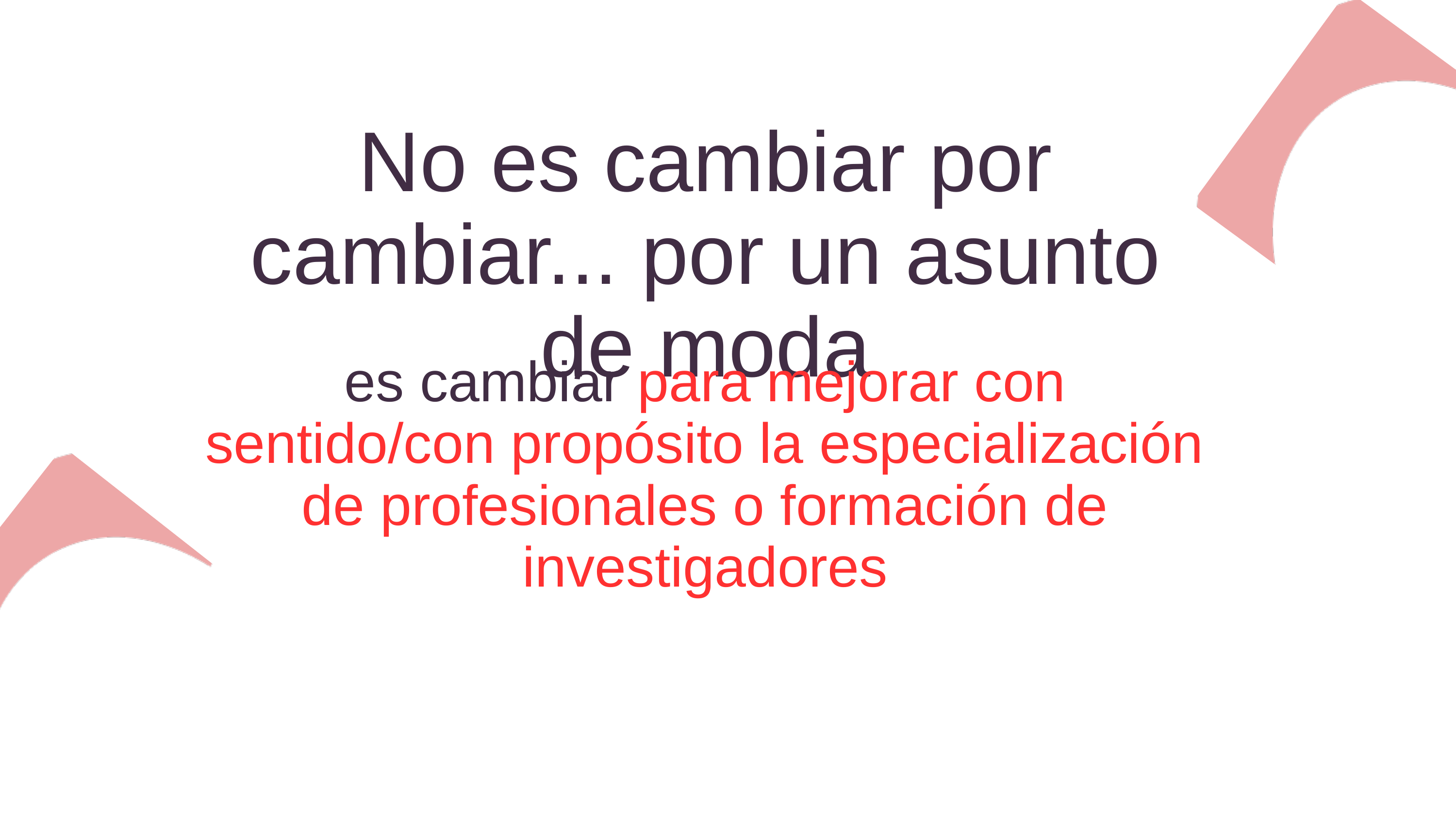

No es cambiar por cambiar... por un asunto de moda
es cambiar para mejorar con sentido/con propósito la especialización de profesionales o formación de investigadores